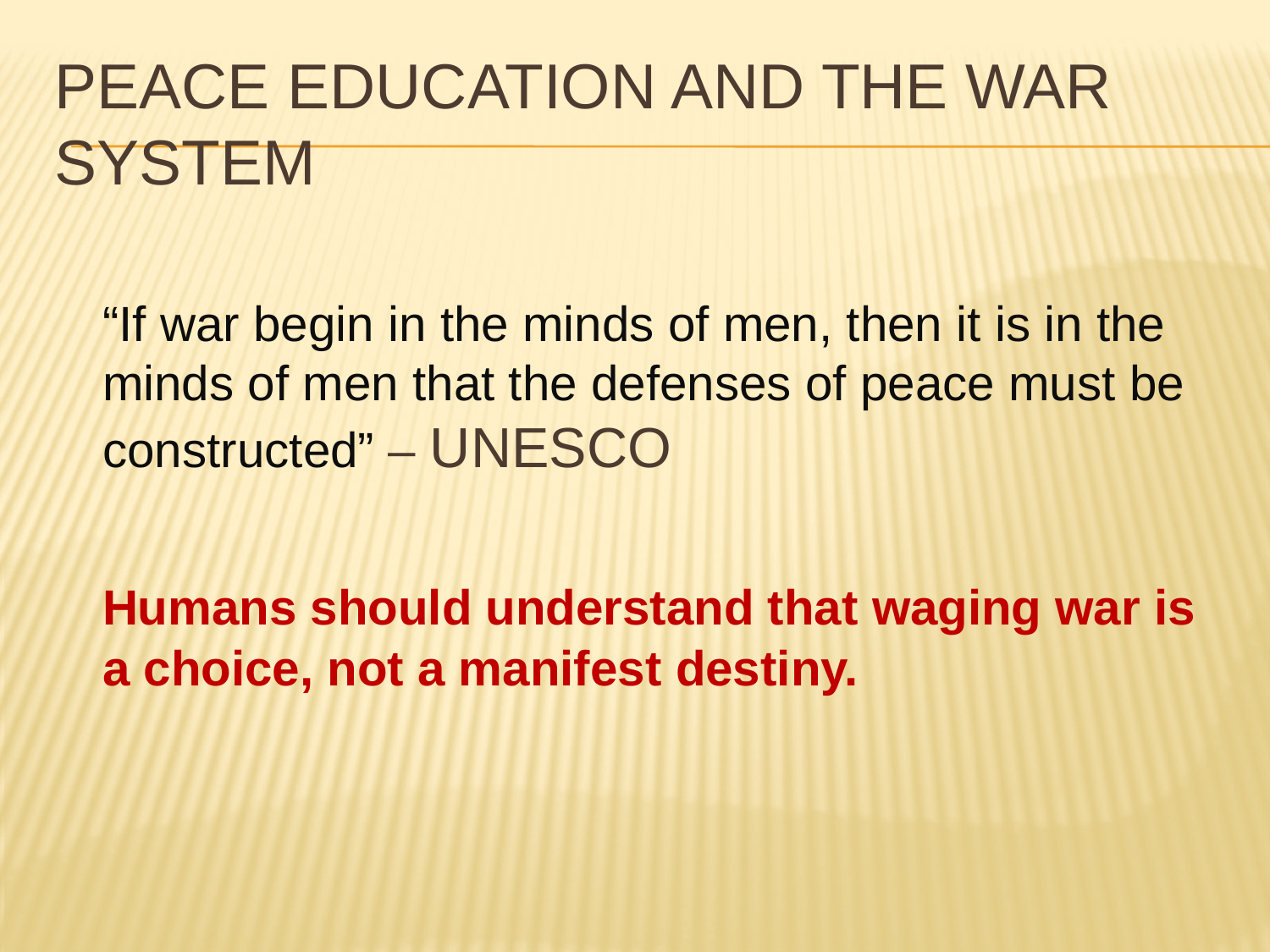

# Peace education and the war system

	“If war begin in the minds of men, then it is in the minds of men that the defenses of peace must be constructed” – UNESCO

	Humans should understand that waging war is a choice, not a manifest destiny.